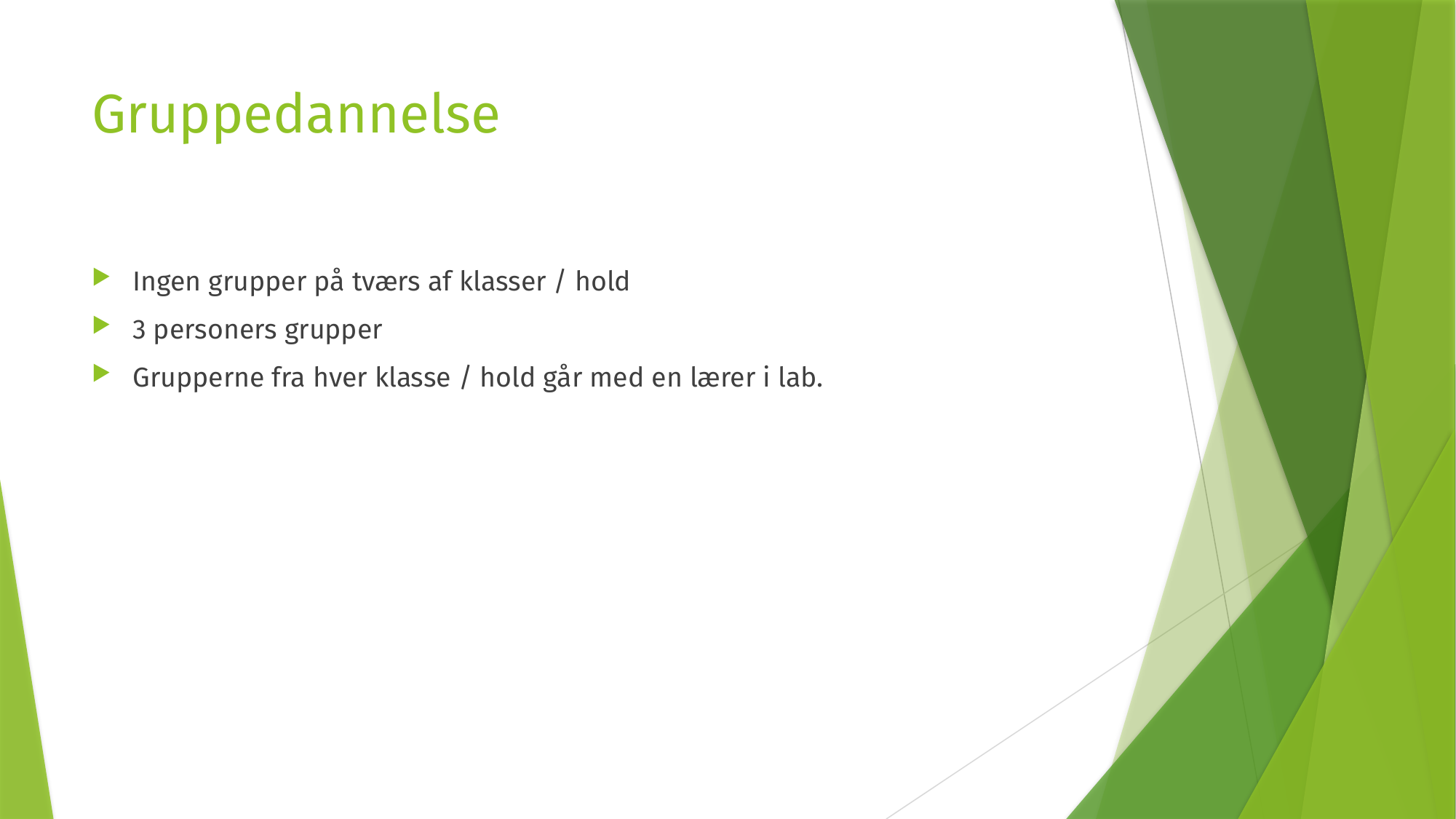

# Gruppedannelse
Ingen grupper på tværs af klasser / hold
3 personers grupper
Grupperne fra hver klasse / hold går med en lærer i lab.